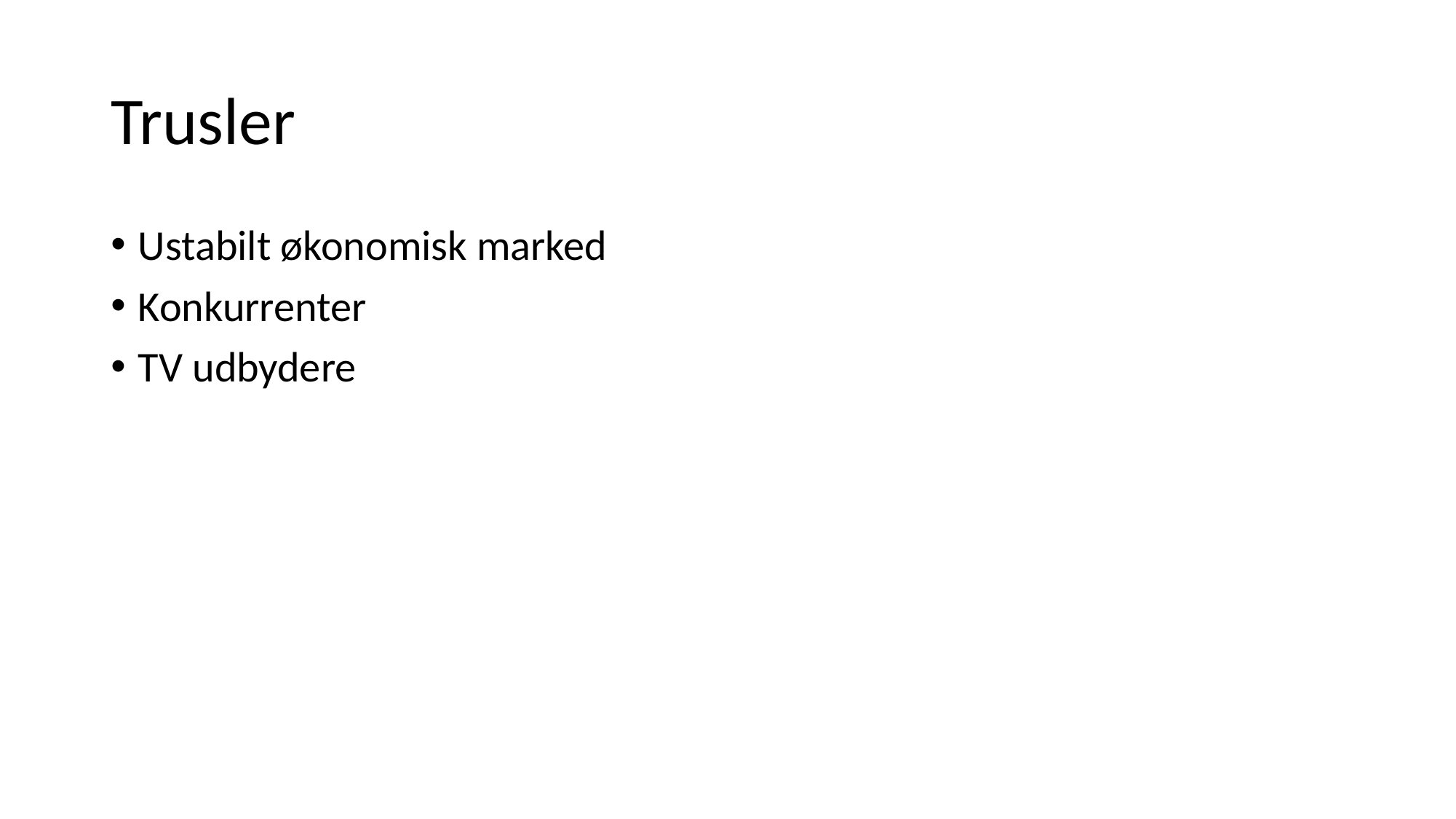

# Trusler
Ustabilt økonomisk marked
Konkurrenter
TV udbydere